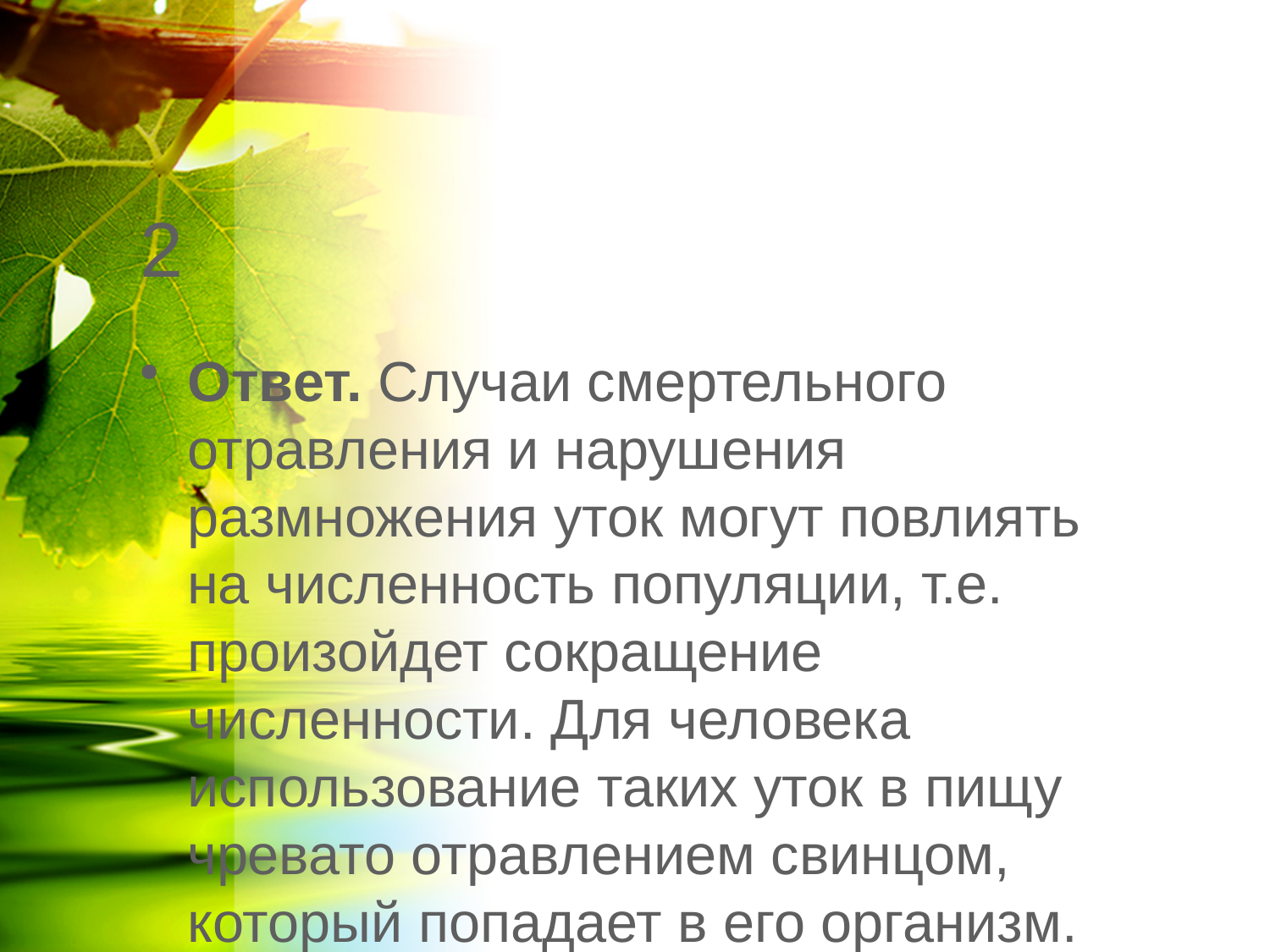

# 2
Ответ. Случаи смертельного отравления и нарушения размножения уток могут повлиять на численность популяции, т.е. произойдет сокращение численности. Для человека использование таких уток в пищу чревато отравлением свинцом, который попадает в его организм. А, как известно, свинец обладает высокотоксичным воздействием на организм человека.